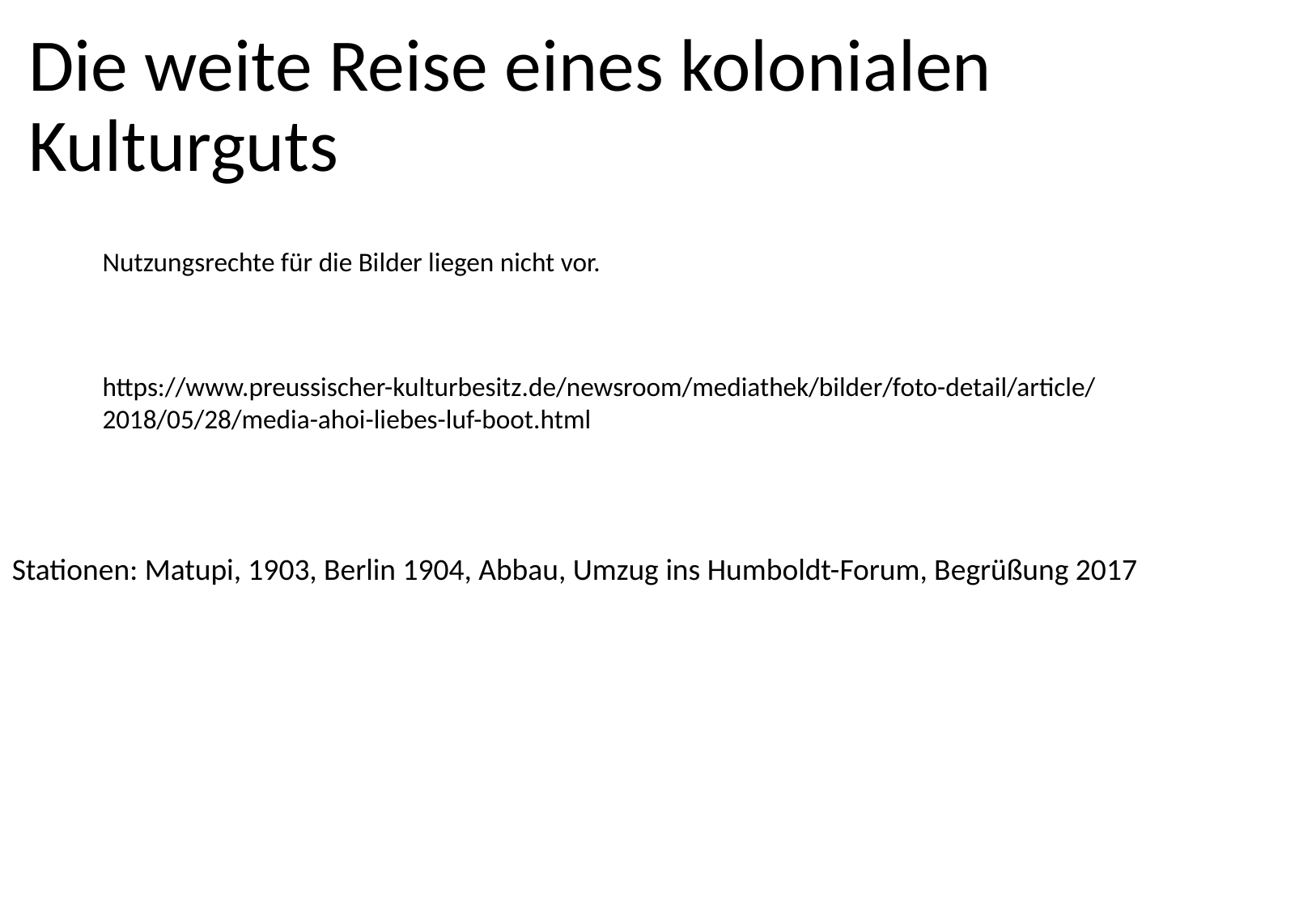

# Die weite Reise eines kolonialen Kulturguts
Nutzungsrechte für die Bilder liegen nicht vor.

https://www.preussischer-kulturbesitz.de/newsroom/mediathek/bilder/foto-detail/article/2018/05/28/media-ahoi-liebes-luf-boot.html

Stationen: Matupi, 1903, Berlin 1904, Abbau, Umzug ins Humboldt-Forum, Begrüßung 2017